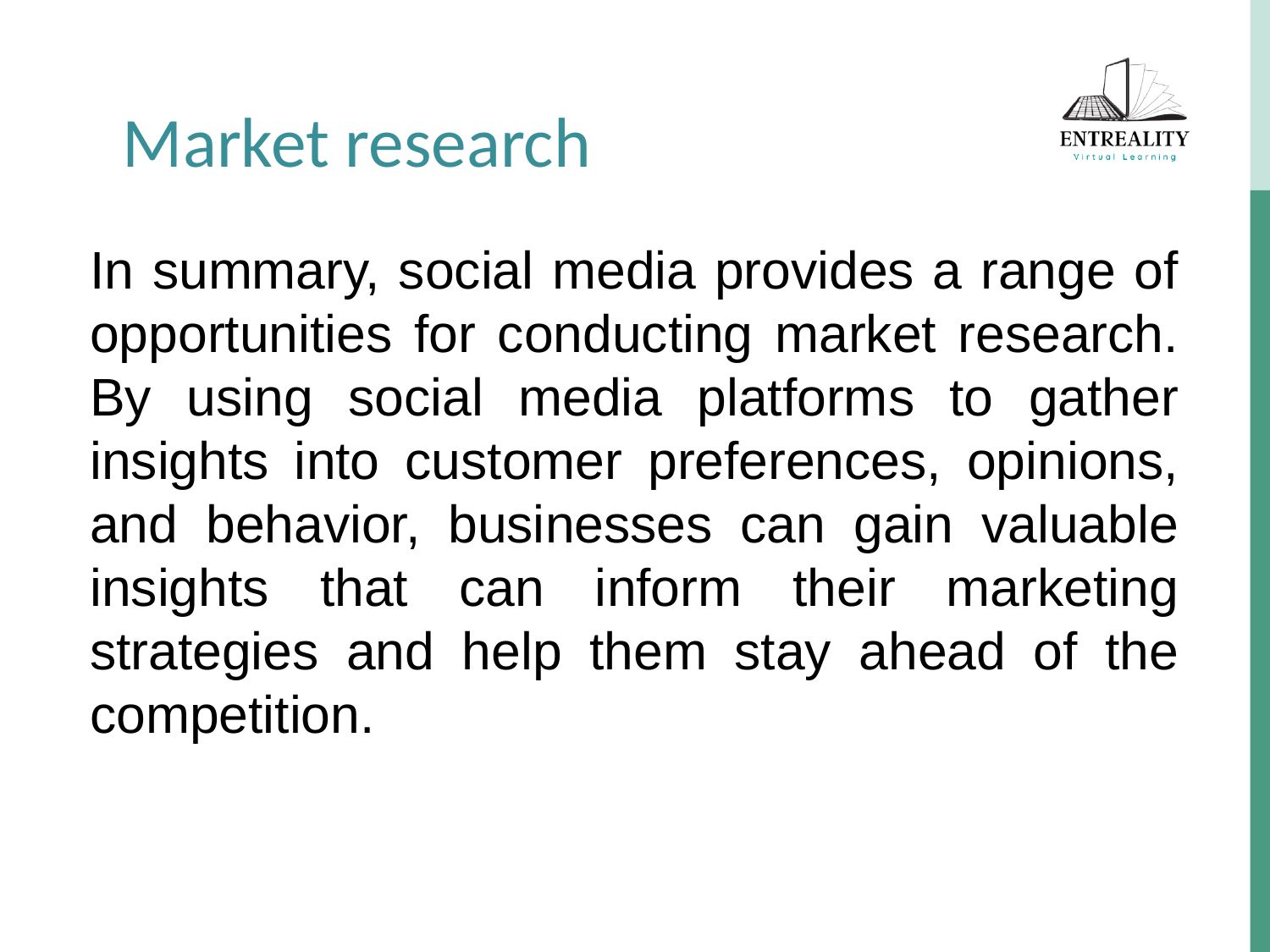

Market research
In summary, social media provides a range of opportunities for conducting market research. By using social media platforms to gather insights into customer preferences, opinions, and behavior, businesses can gain valuable insights that can inform their marketing strategies and help them stay ahead of the competition.